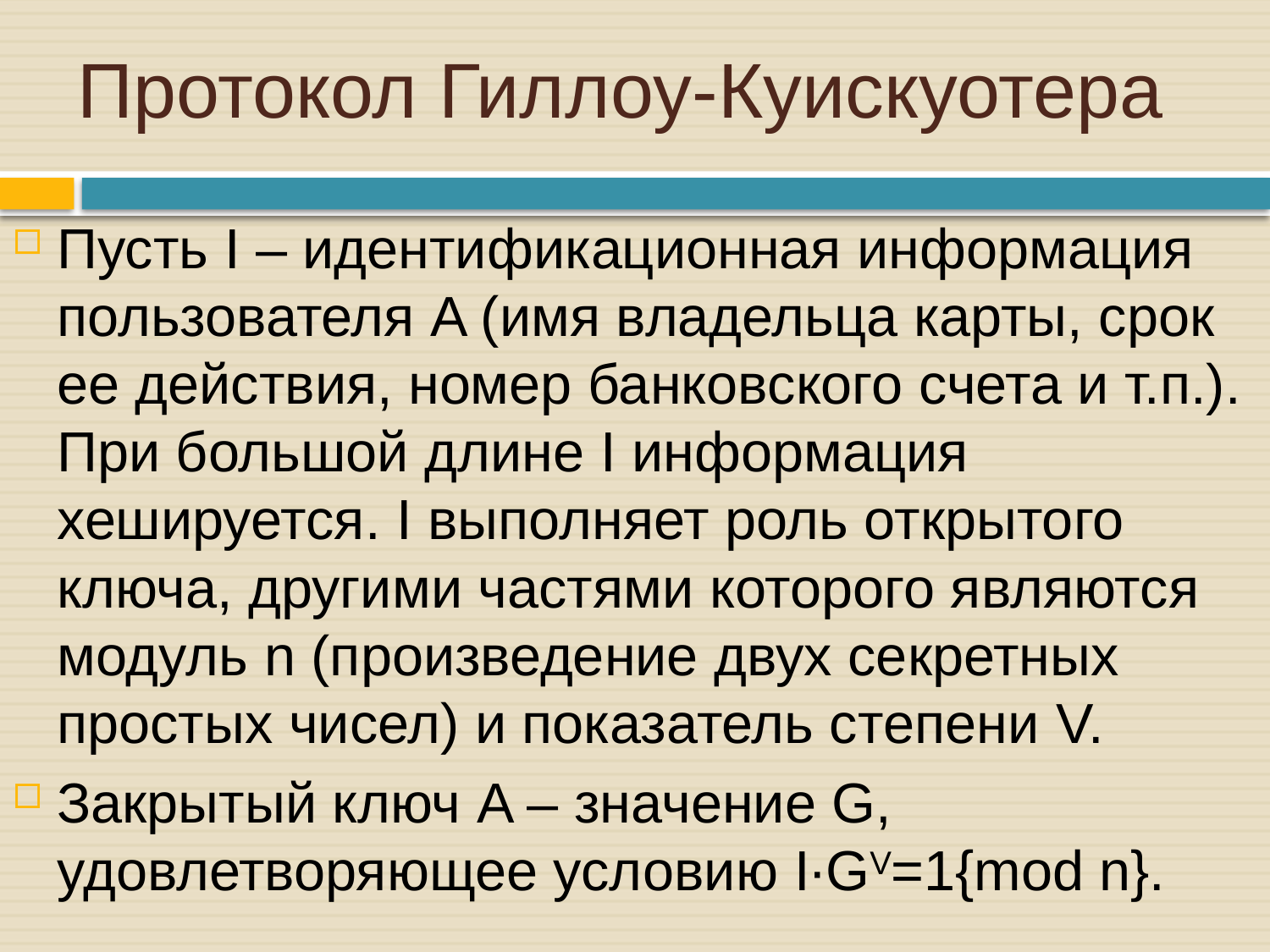

# Протокол Гиллоу-Куискуотера
Пусть I – идентификационная информация пользователя A (имя владельца карты, срок ее действия, номер банковского счета и т.п.). При большой длине I информация хешируется. I выполняет роль открытого ключа, другими частями которого являются модуль n (произведение двух секретных простых чисел) и показатель степени V.
Закрытый ключ A – значение G, удовлетворяющее условию I∙GV=1{mod n}.